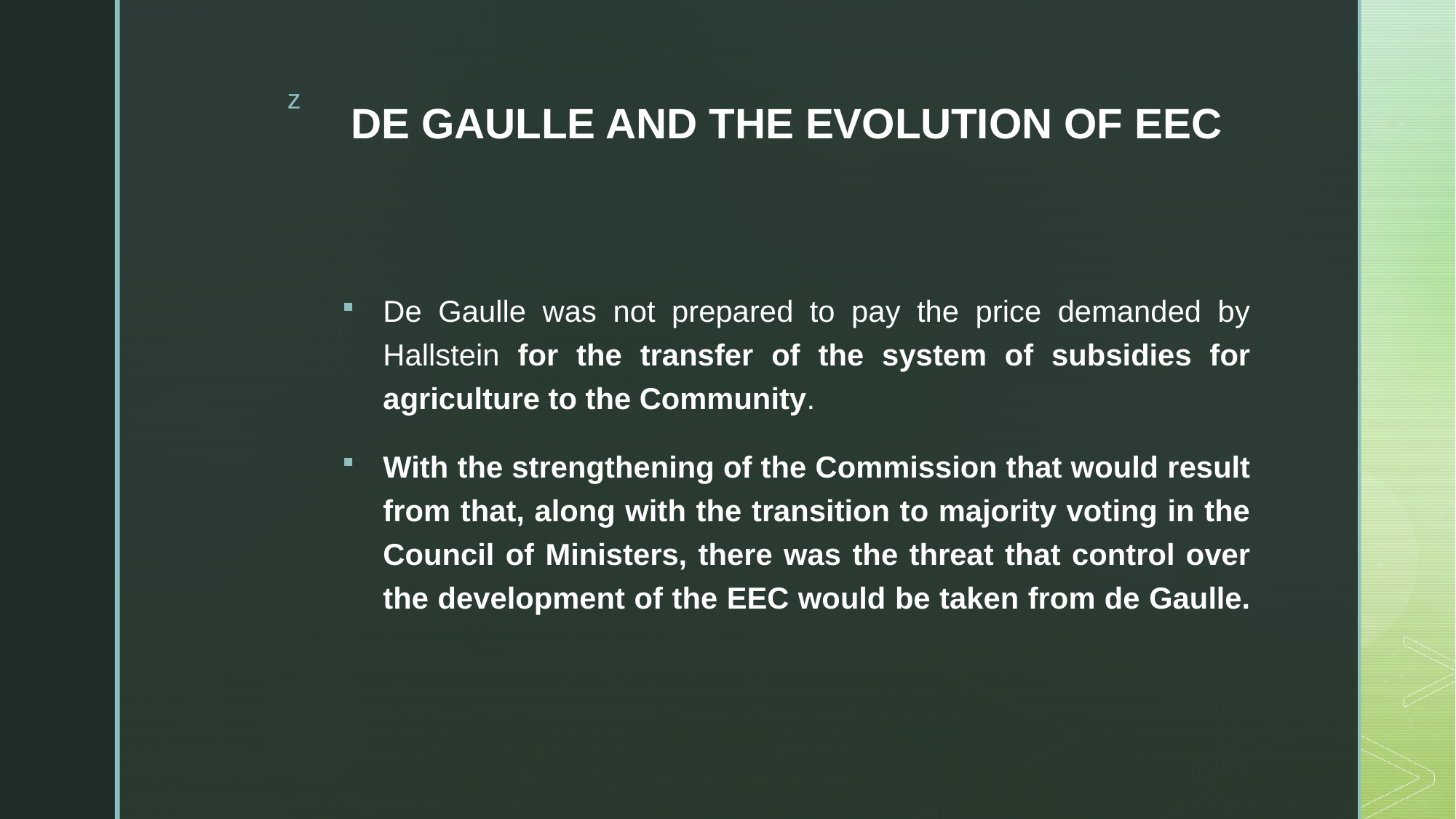

# DE GAULLE AND THE EVOLUTION OF EEC
De Gaulle was not prepared to pay the price demanded by Hallstein for the transfer of the system of subsidies for agriculture to the Community.
With the strengthening of the Commission that would result from that, along with the transition to majority voting in the Council of Ministers, there was the threat that control over the development of the EEC would be taken from de Gaulle.